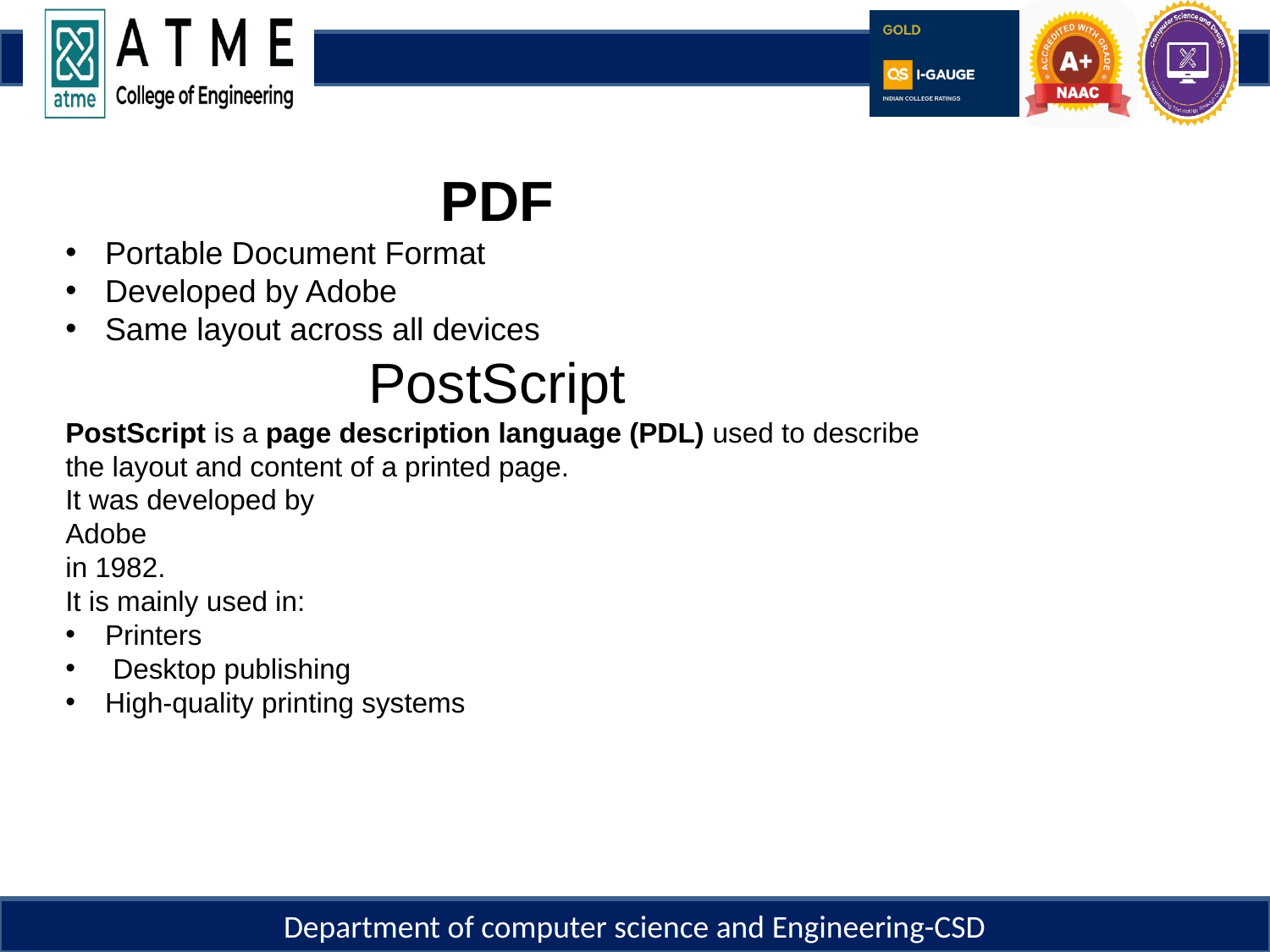

PDF
Portable Document Format
Developed by Adobe
Same layout across all devices
PostScript
PostScript is a page description language (PDL) used to describe the layout and content of a printed page.
It was developed by
Adobe
in 1982.
It is mainly used in:
Printers
 Desktop publishing
High-quality printing systems

Department of computer science and Engineering-CSD